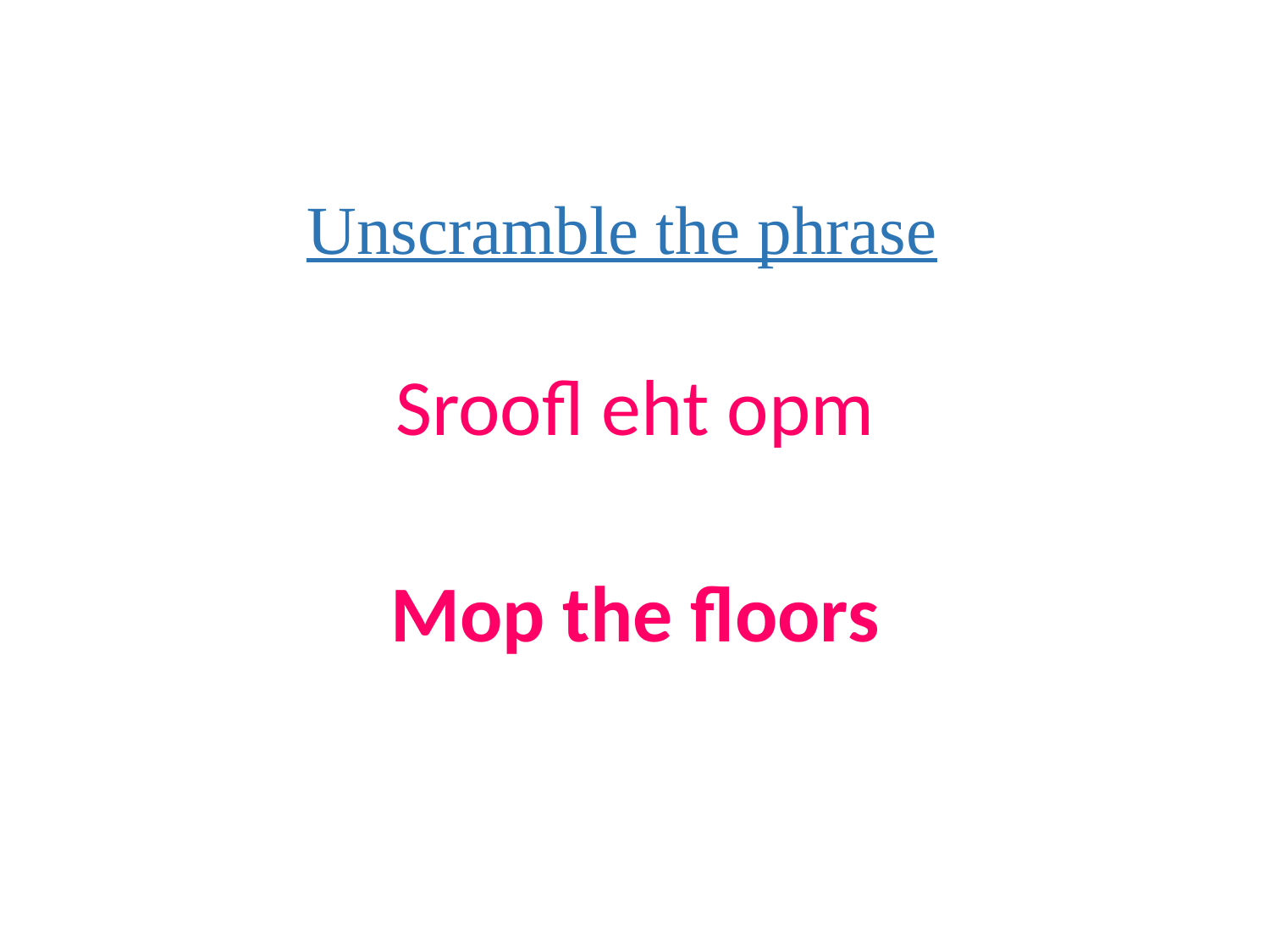

# Unscramble the phrase
Sroofl eht opm

Mop the floors